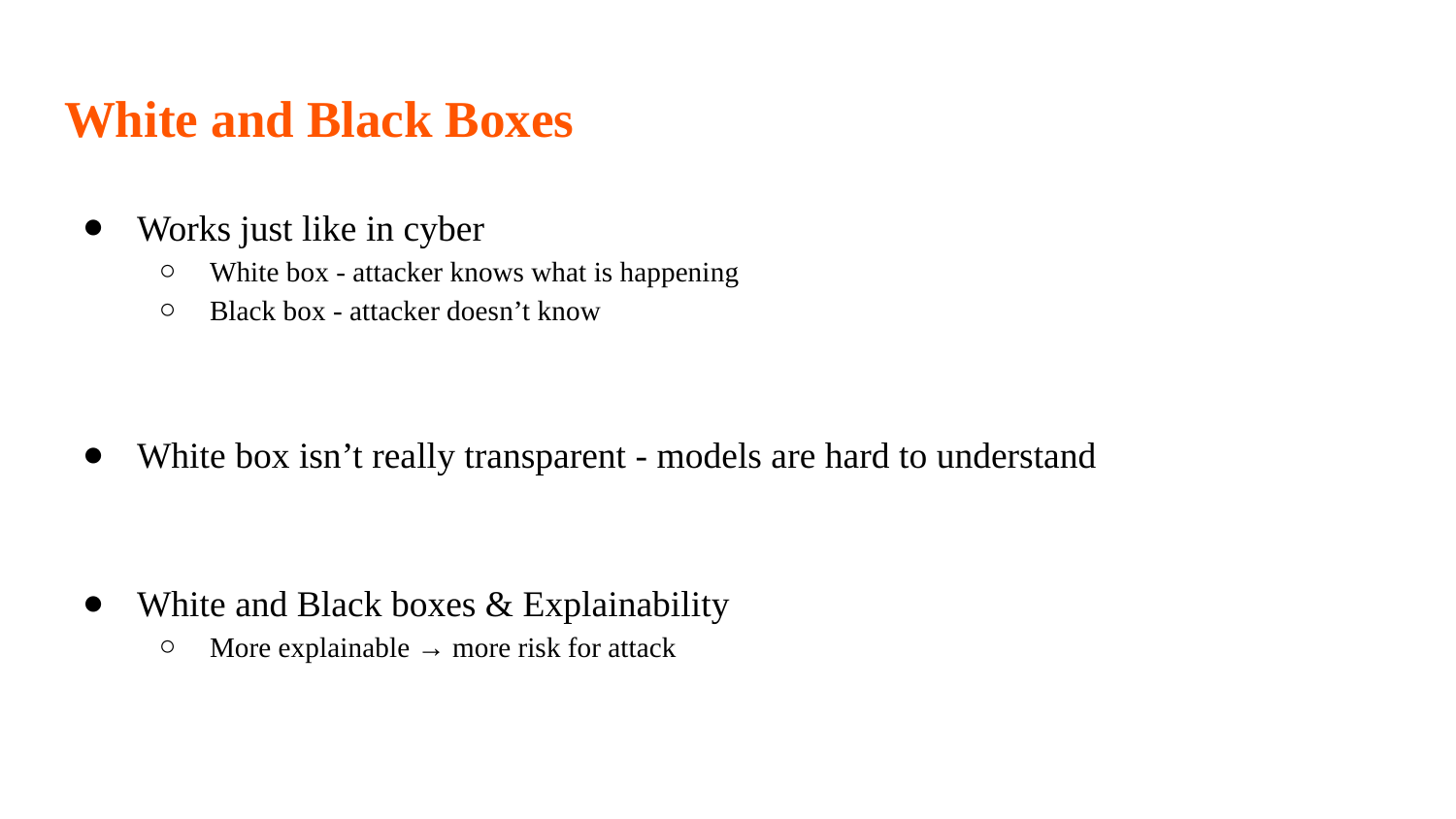

# White and Black Boxes
Works just like in cyber
White box - attacker knows what is happening
Black box - attacker doesn’t know

White box isn’t really transparent - models are hard to understand

White and Black boxes & Explainability
More explainable → more risk for attack